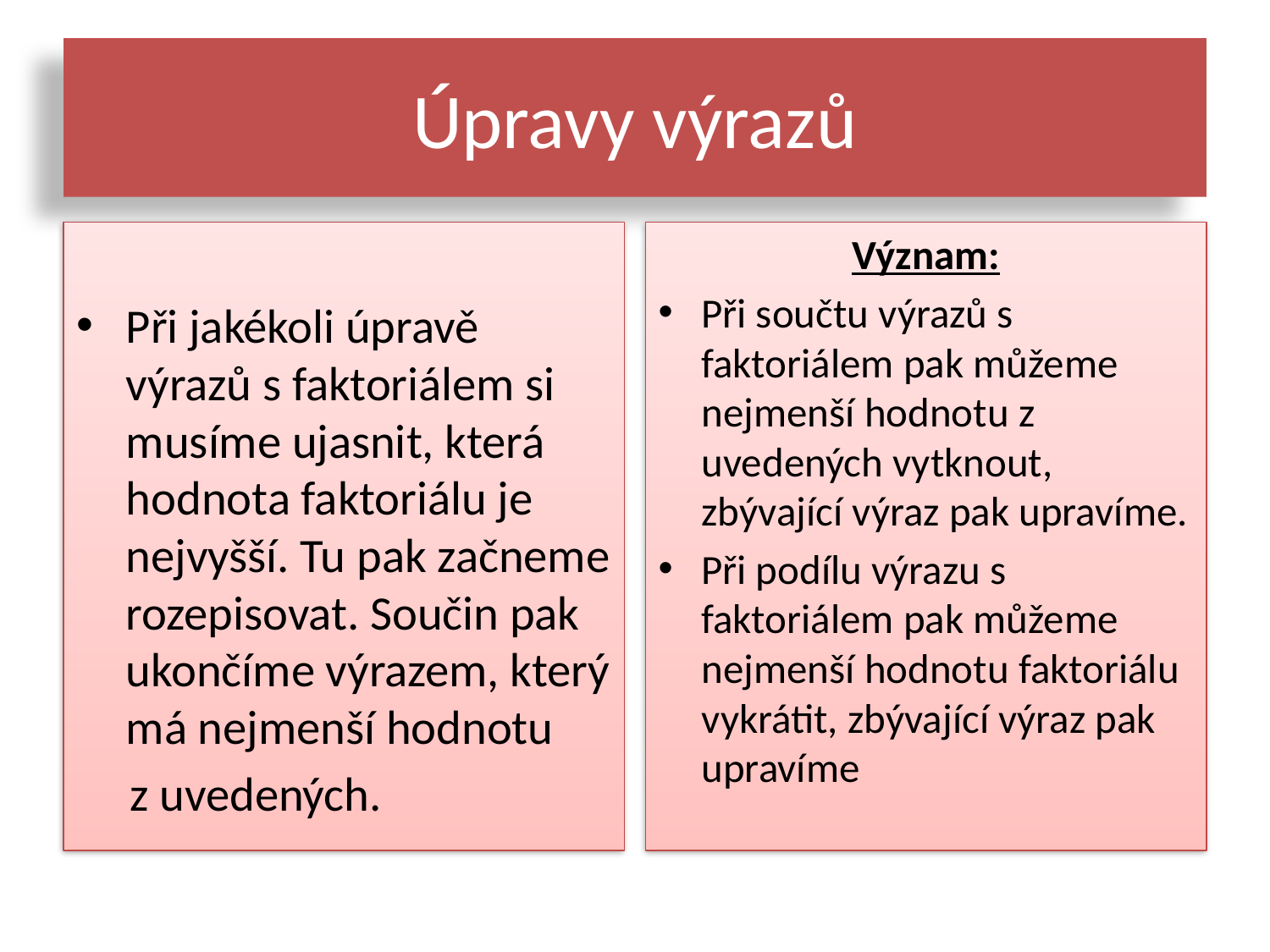

# Úpravy výrazů

Při jakékoli úpravě výrazů s faktoriálem si musíme ujasnit, která hodnota faktoriálu je nejvyšší. Tu pak začneme rozepisovat. Součin pak ukončíme výrazem, který má nejmenší hodnotu
     z uvedených.

Význam:
Při součtu výrazů s faktoriálem pak můžeme nejmenší hodnotu z uvedených vytknout, zbývající výraz pak upravíme.
Při podílu výrazu s faktoriálem pak můžeme nejmenší hodnotu faktoriálu vykrátit, zbývající výraz pak upravíme